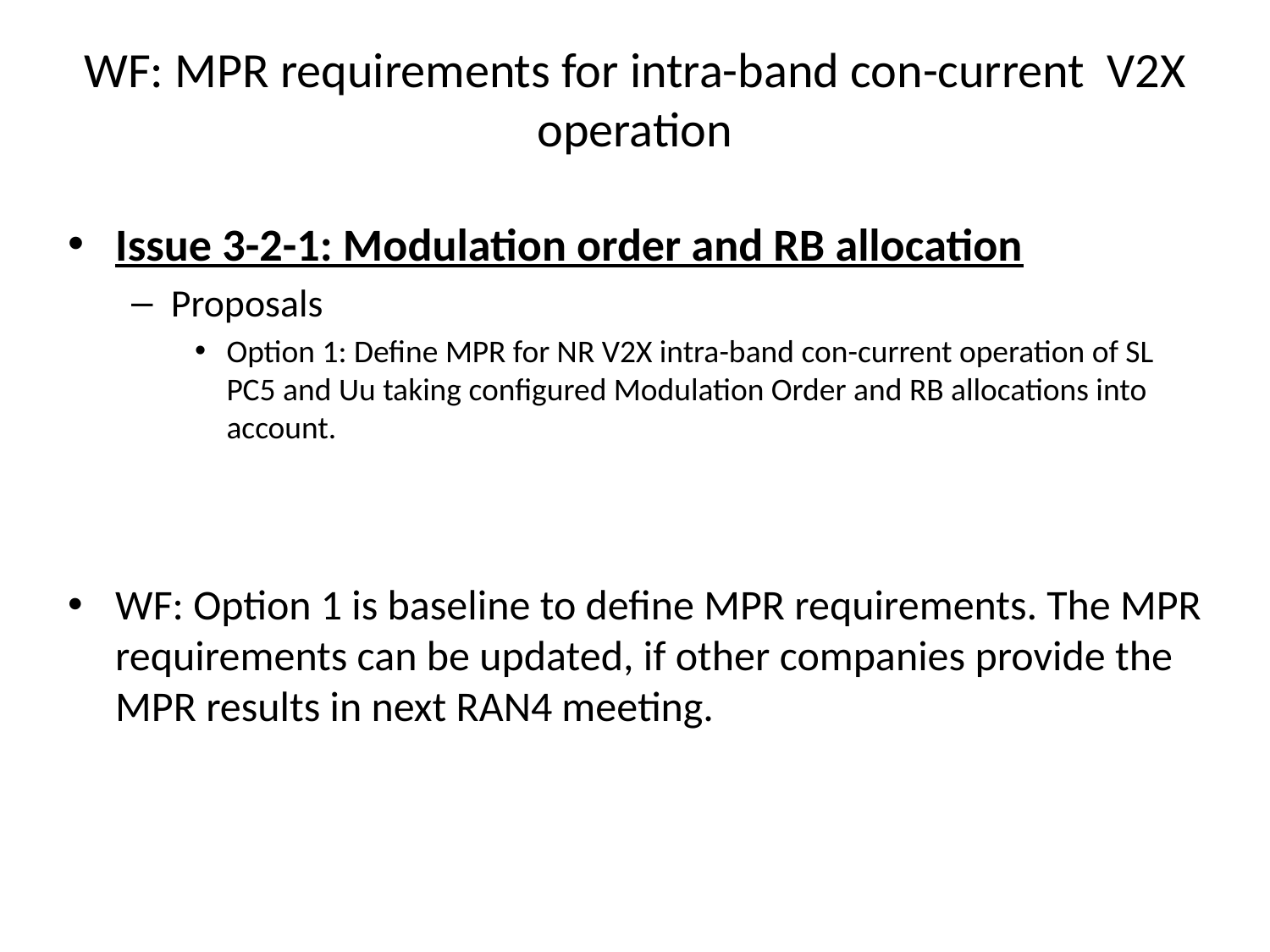

# WF: MPR requirements for intra-band con-current  V2X operation
Issue 3-2-1: Modulation order and RB allocation
Proposals
Option 1: Define MPR for NR V2X intra-band con-current operation of SL PC5 and Uu taking configured Modulation Order and RB allocations into account.

WF: Option 1 is baseline to define MPR requirements. The MPR requirements can be updated, if other companies provide the MPR results in next RAN4 meeting.